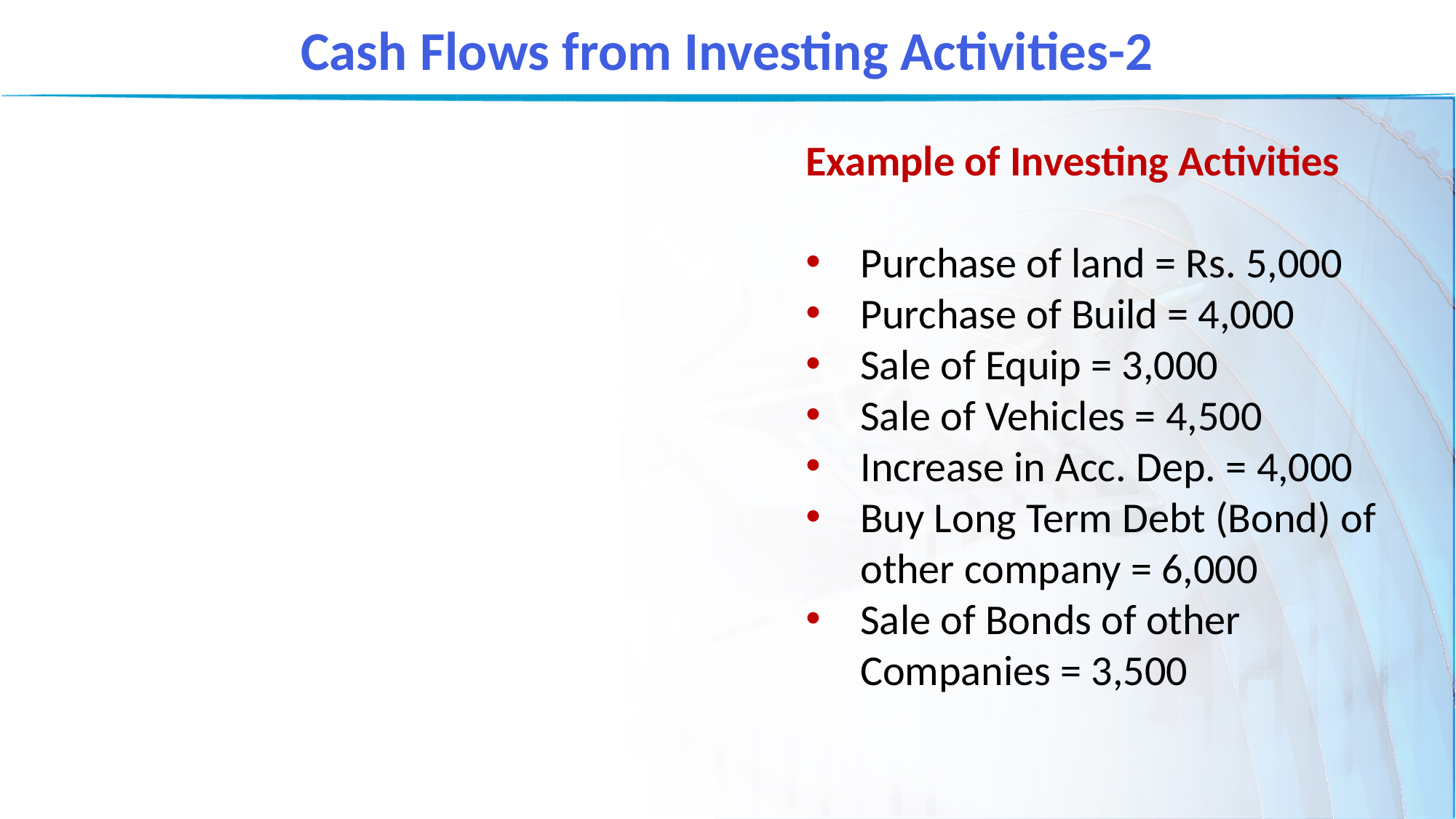

Cash Flows from Investing Activities-2
Example of Investing Activities

Purchase of land = Rs. 5,000
Purchase of Build = 4,000
Sale of Equip = 3,000
Sale of Vehicles = 4,500
Increase in Acc. Dep. = 4,000
Buy Long Term Debt (Bond) of other company = 6,000
Sale of Bonds of other Companies = 3,500